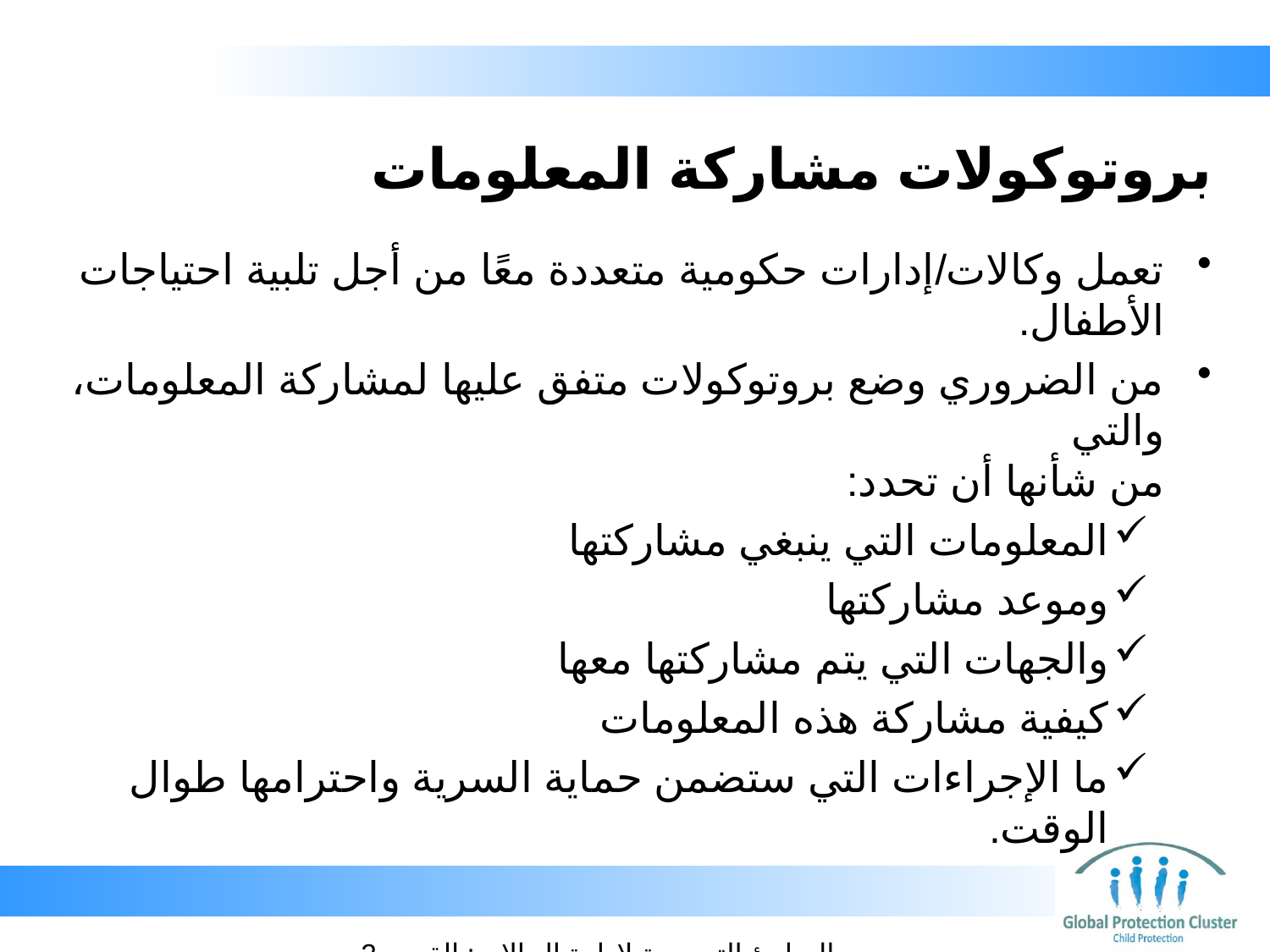

# بروتوكولات مشاركة المعلومات
تعمل وكالات/إدارات حكومية متعددة معًا من أجل تلبية احتياجات الأطفال.
من الضروري وضع بروتوكولات متفق عليها لمشاركة المعلومات، والتي
من شأنها أن تحدد:
المعلومات التي ينبغي مشاركتها
وموعد مشاركتها
والجهات التي يتم مشاركتها معها
كيفية مشاركة هذه المعلومات
ما الإجراءات التي ستضمن حماية السرية واحترامها طوال الوقت.

المبادئ التوجيهية لإدارة الحالات: القسم 2